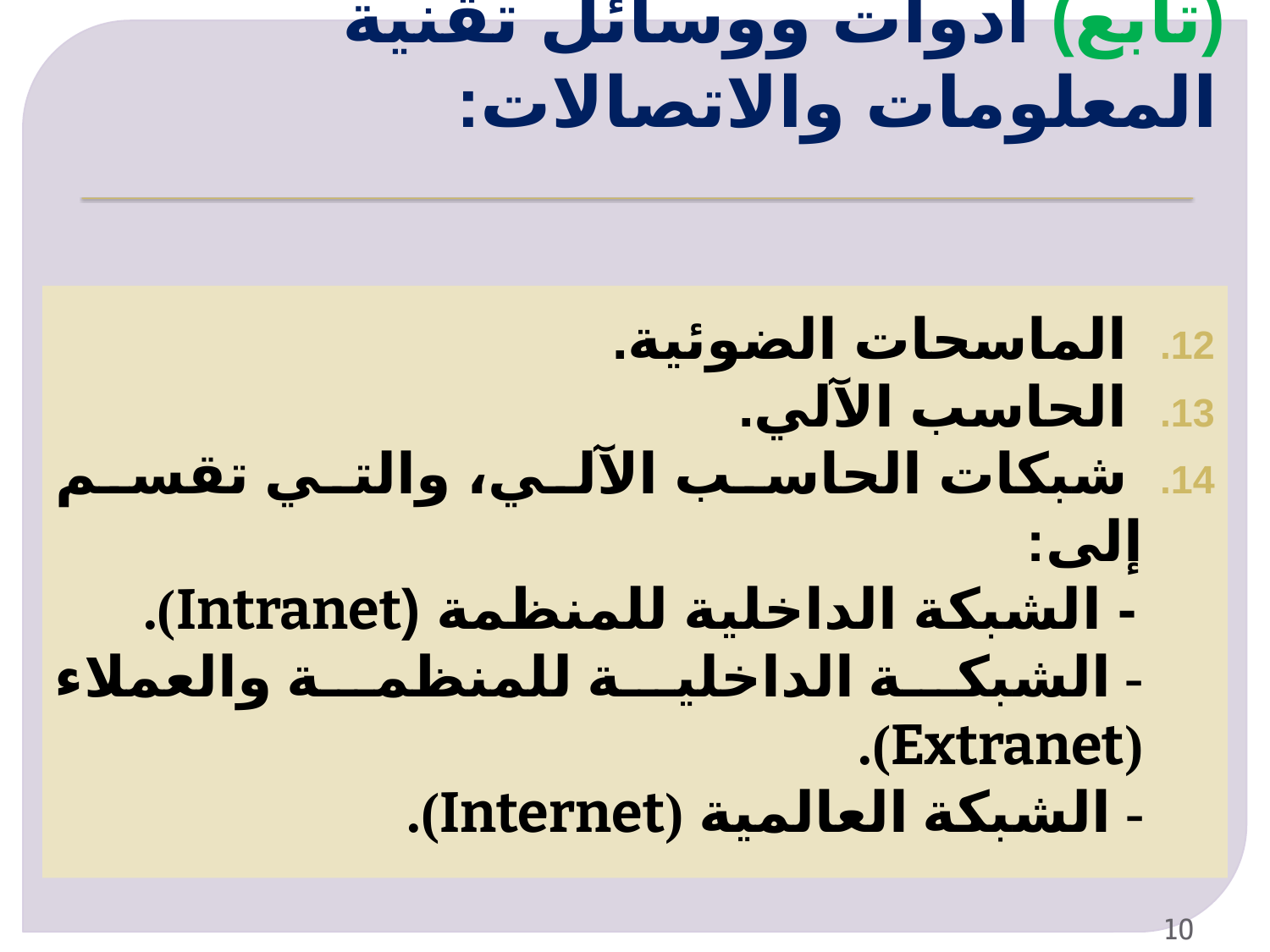

# (تابع) أدوات ووسائل تقنية المعلومات والاتصالات:

 الماسحات الضوئية.
 الحاسب الآلي.
 شبكات الحاسب الآلي، والتي تقسم إلى:
     - الشبكة الداخلية للمنظمة (Intranet).
     - الشبكة الداخلية للمنظمة والعملاء (Extranet).
     - الشبكة العالمية (Internet).
10